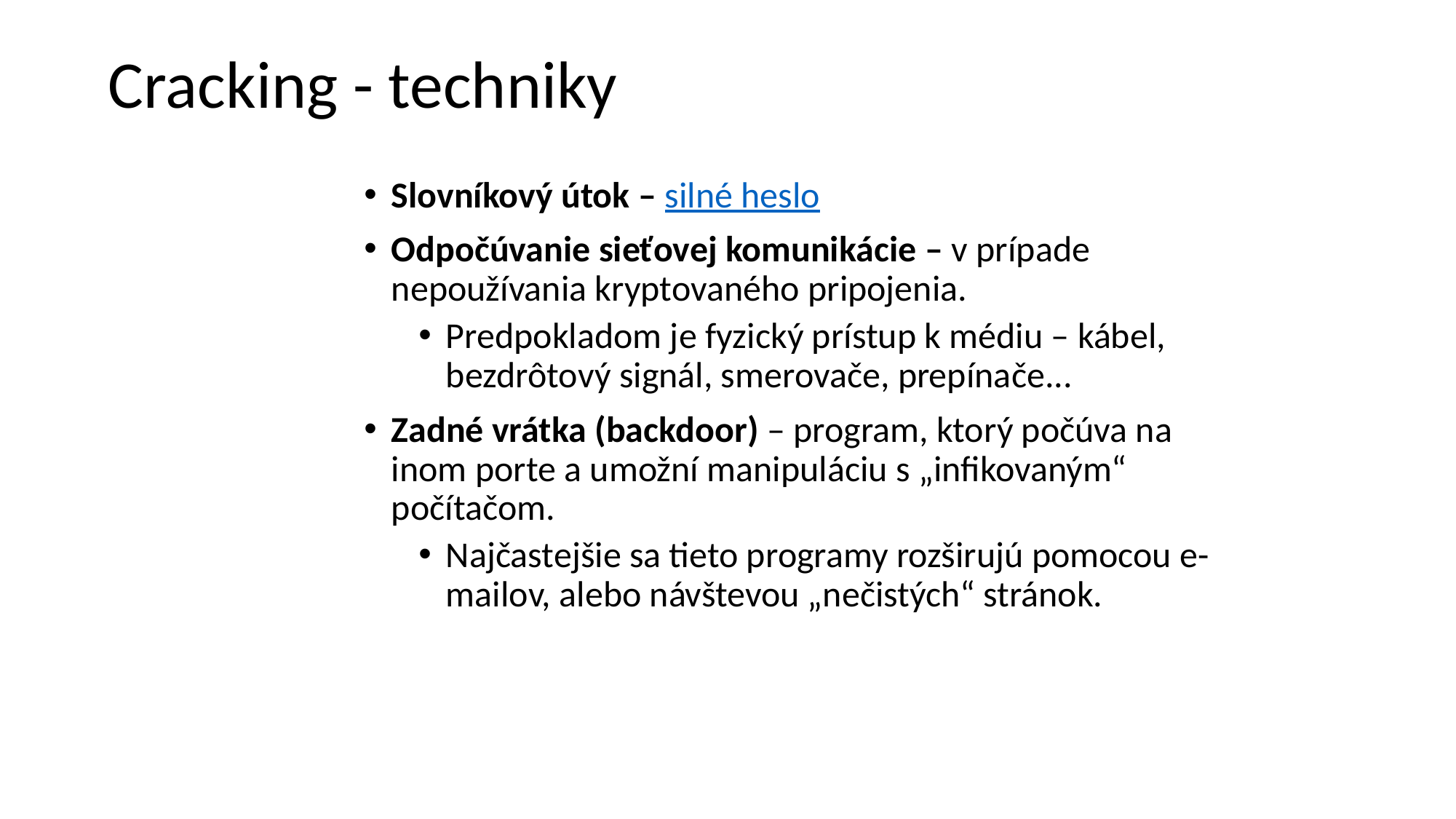

# Cracking - techniky
Slovníkový útok – silné heslo
Odpočúvanie sieťovej komunikácie – v prípade nepoužívania kryptovaného pripojenia.
Predpokladom je fyzický prístup k médiu – kábel, bezdrôtový signál, smerovače, prepínače...
Zadné vrátka (backdoor) – program, ktorý počúva na inom porte a umožní manipuláciu s „infikovaným“ počítačom.
Najčastejšie sa tieto programy rozširujú pomocou e-mailov, alebo návštevou „nečistých“ stránok.